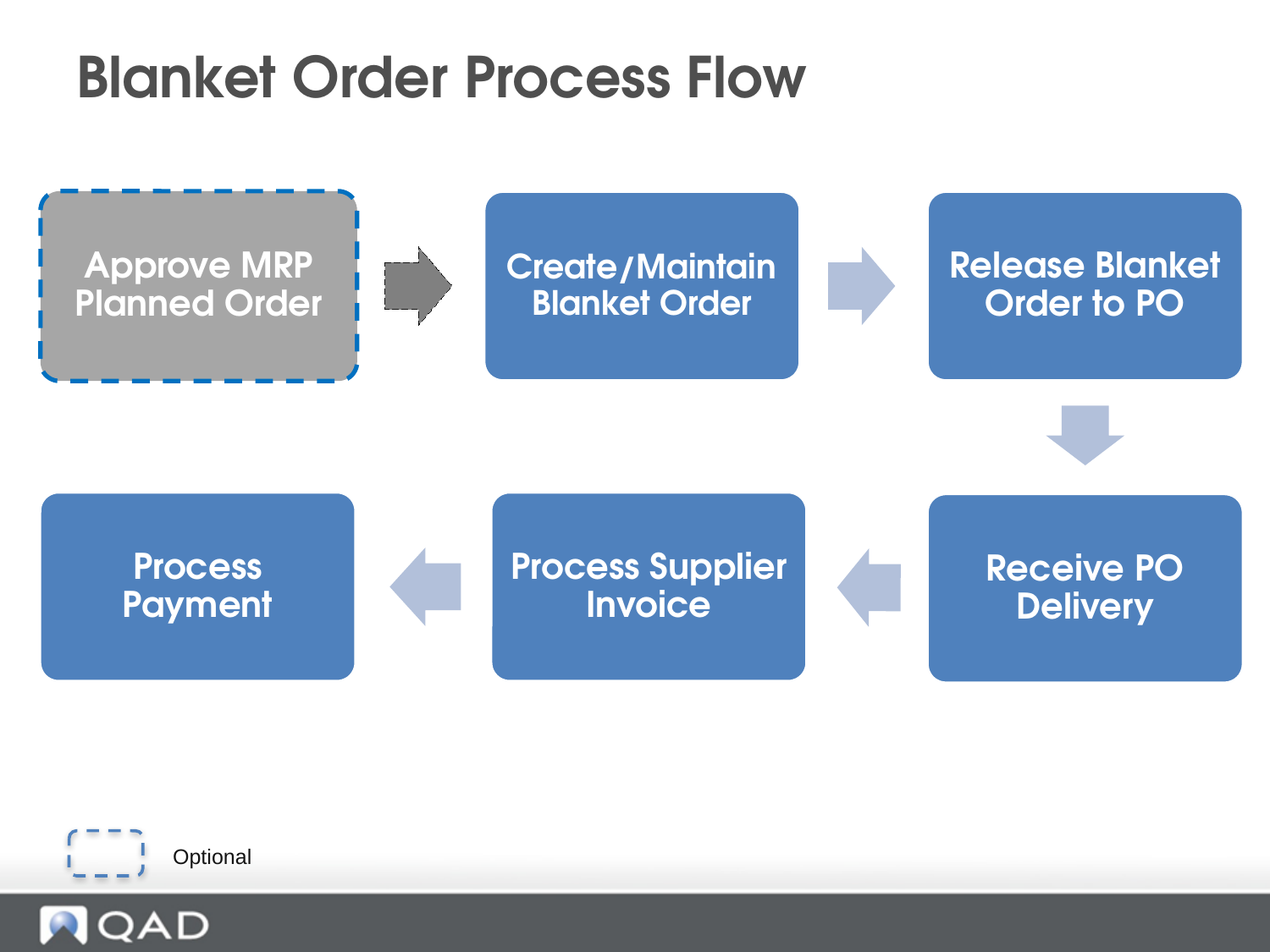

# Blanket Order Process Flow
Approve MRP Planned Order

Create/Maintain Blanket Order

Release Blanket Order to PO

Receive PO Delivery

Process Supplier Invoice

Process Payment

Optional